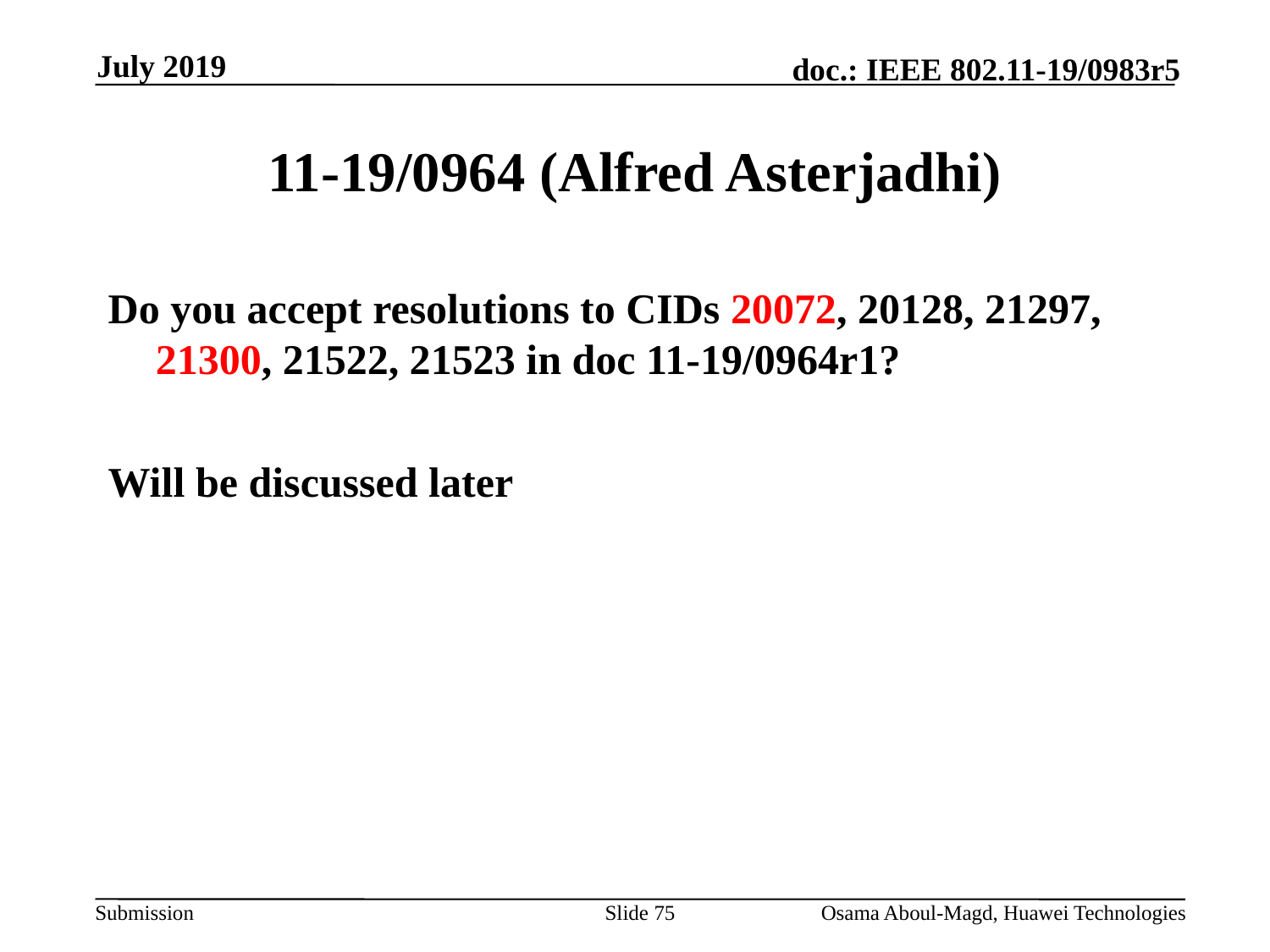

July 2019
# 11-19/0964 (Alfred Asterjadhi)
Do you accept resolutions to CIDs 20072, 20128, 21297, 21300, 21522, 21523 in doc 11-19/0964r1?

Will be discussed later

Slide 75
Osama Aboul-Magd, Huawei Technologies